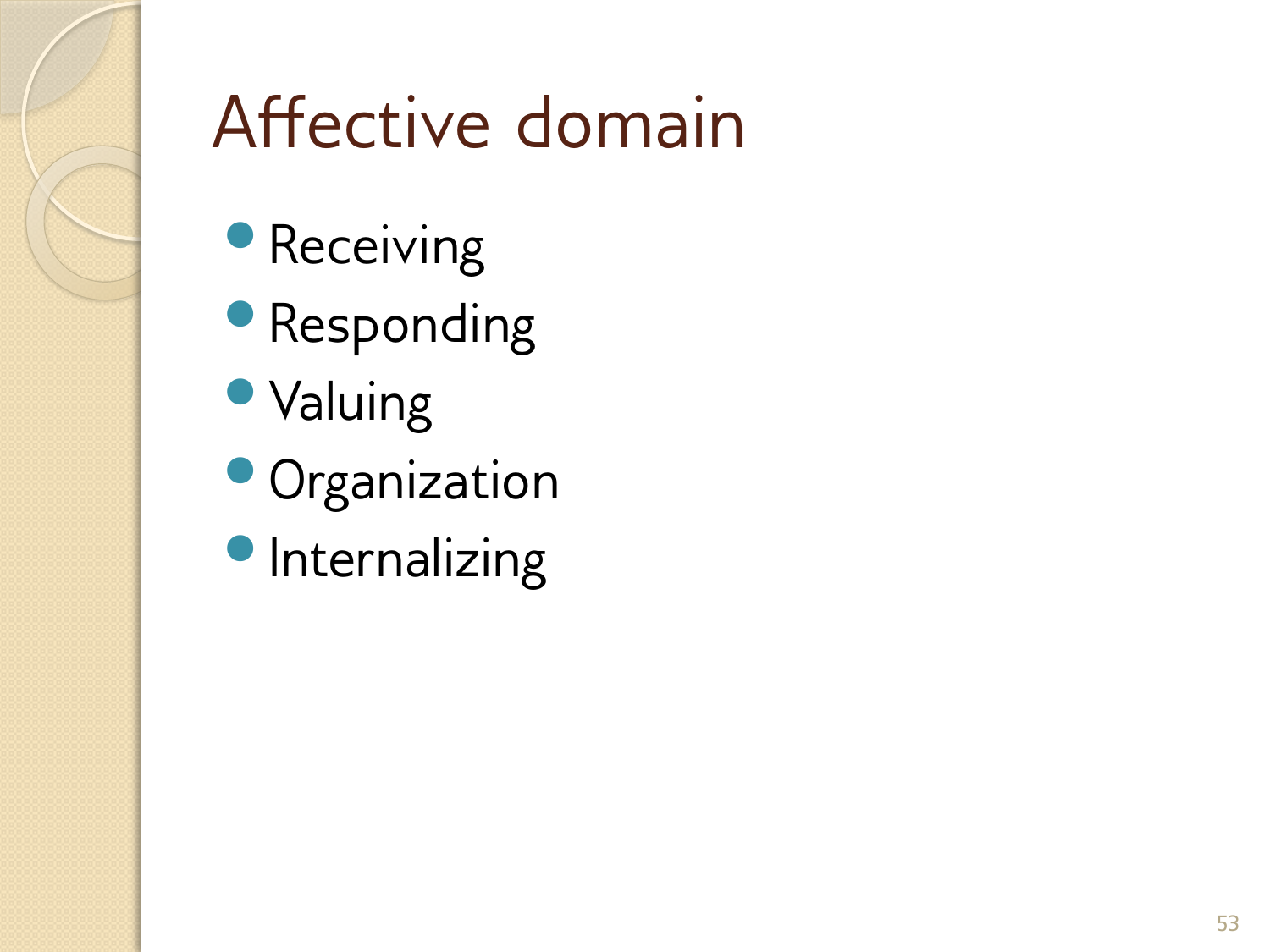

# Affective domain
Receiving
Responding
Valuing
Organization
Internalizing
53